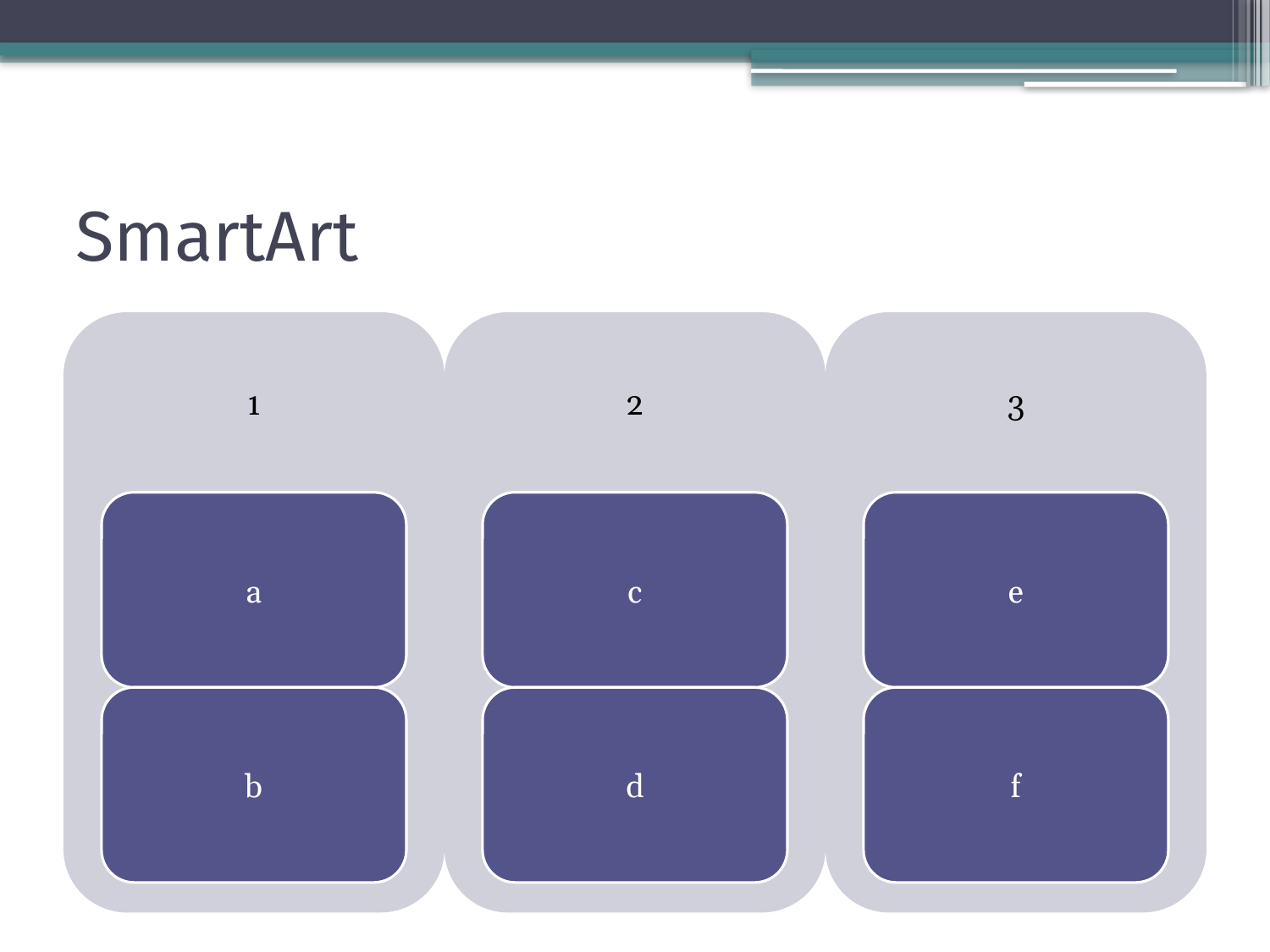

# SmartArt
1
a
b
2
c
d
3
e
f